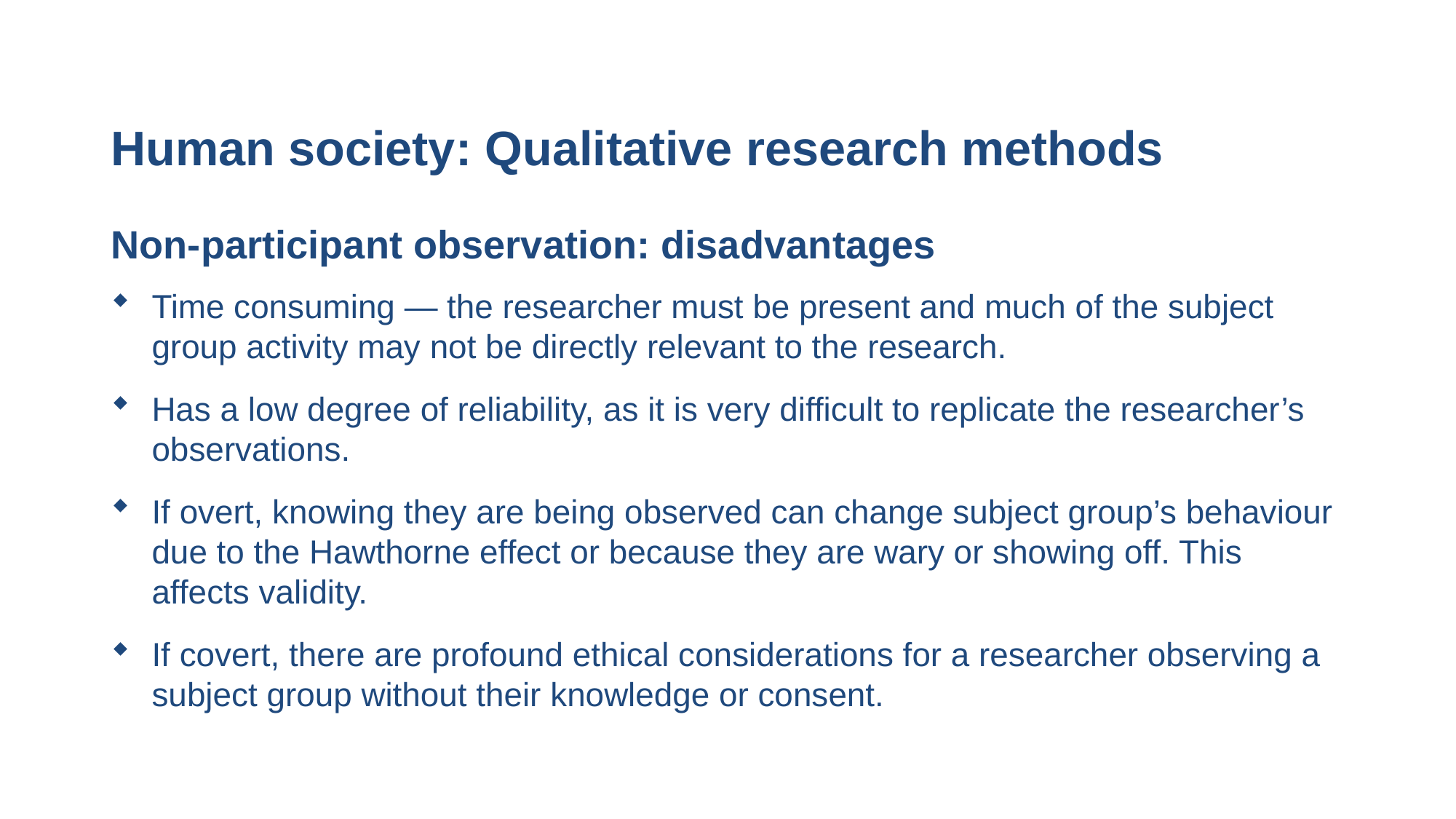

# Human society: Qualitative research methods
Non-participant observation: disadvantages
Time consuming — the researcher must be present and much of the subject group activity may not be directly relevant to the research.
Has a low degree of reliability, as it is very difficult to replicate the researcher’s observations.
If overt, knowing they are being observed can change subject group’s behaviour due to the Hawthorne effect or because they are wary or showing off. This affects validity.
If covert, there are profound ethical considerations for a researcher observing a subject group without their knowledge or consent.